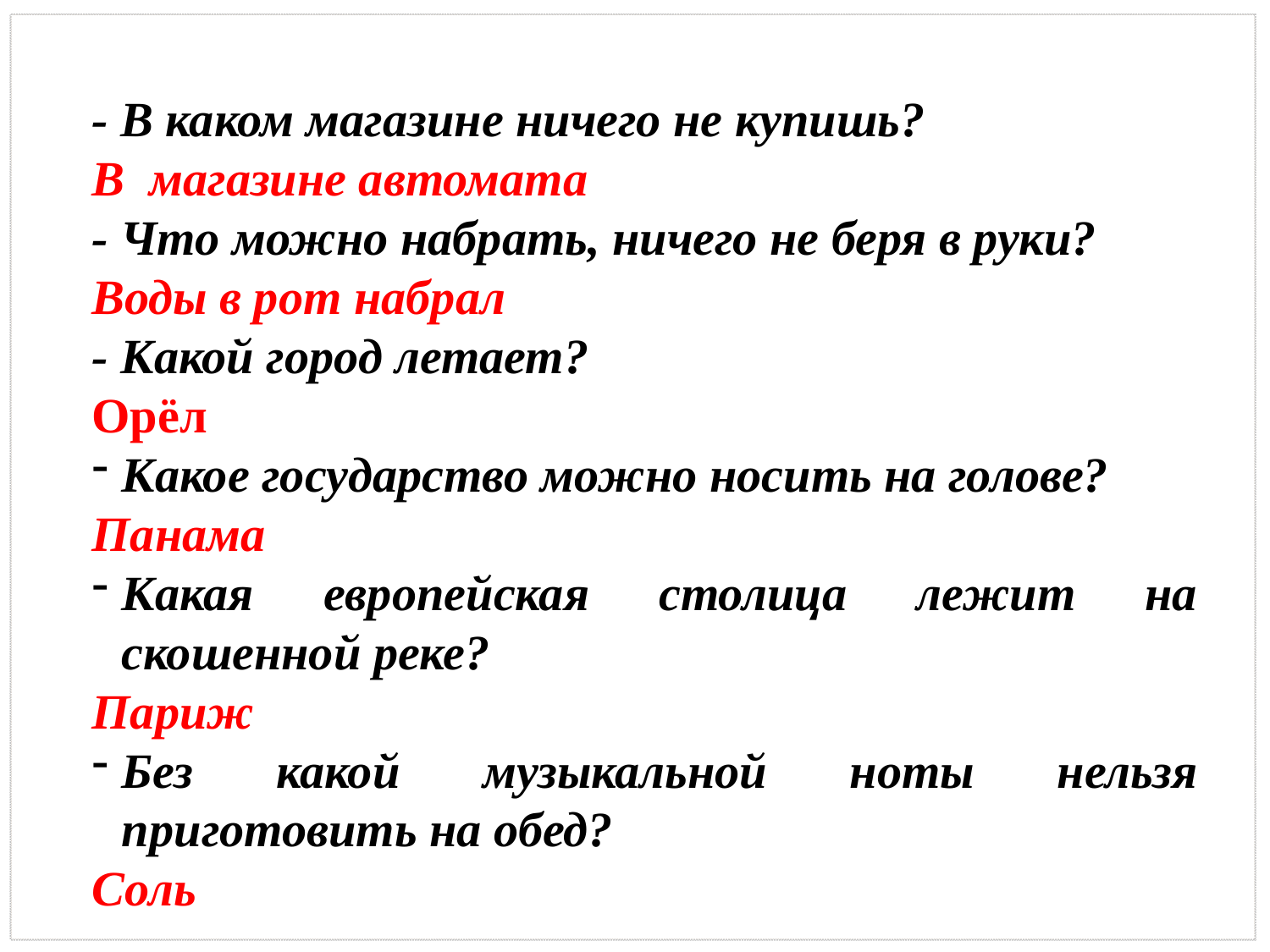

- В каком магазине ничего не купишь?
В  магазине автомата
- Что можно набрать, ничего не беря в руки?
Воды в рот набрал
- Какой город летает?
Орёл
Какое государство можно носить на голове?
Панама
Какая европейская столица лежит на скошенной реке?
Париж
Без какой музыкальной ноты нельзя приготовить на обед?
Соль